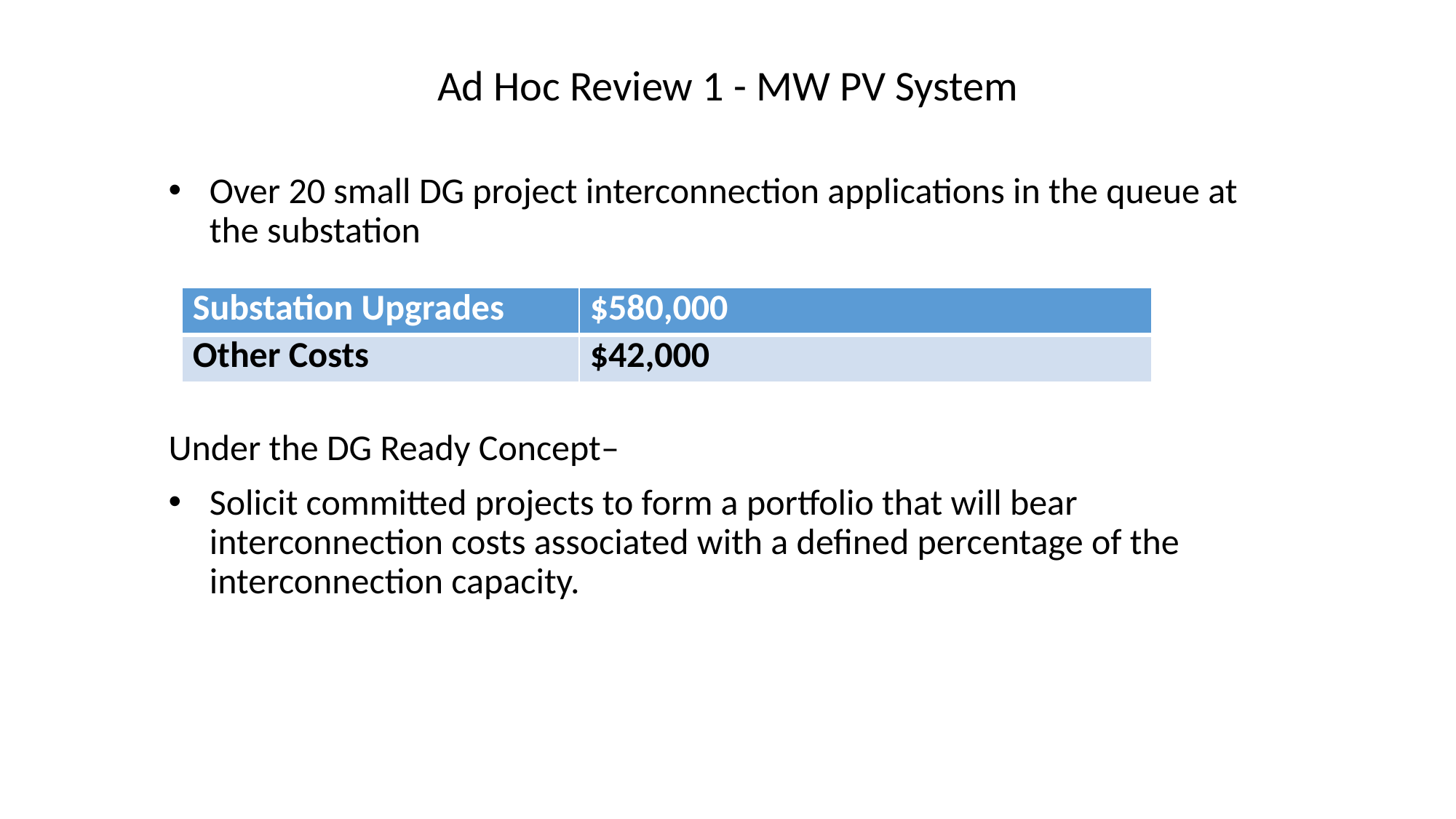

# Ad Hoc Review 1 - MW PV System
Over 20 small DG project interconnection applications in the queue at the substation

Under the DG Ready Concept–
Solicit committed projects to form a portfolio that will bear interconnection costs associated with a defined percentage of the interconnection capacity.

| Substation Upgrades | $580,000 |
| --- | --- |
| Other Costs | $42,000 |